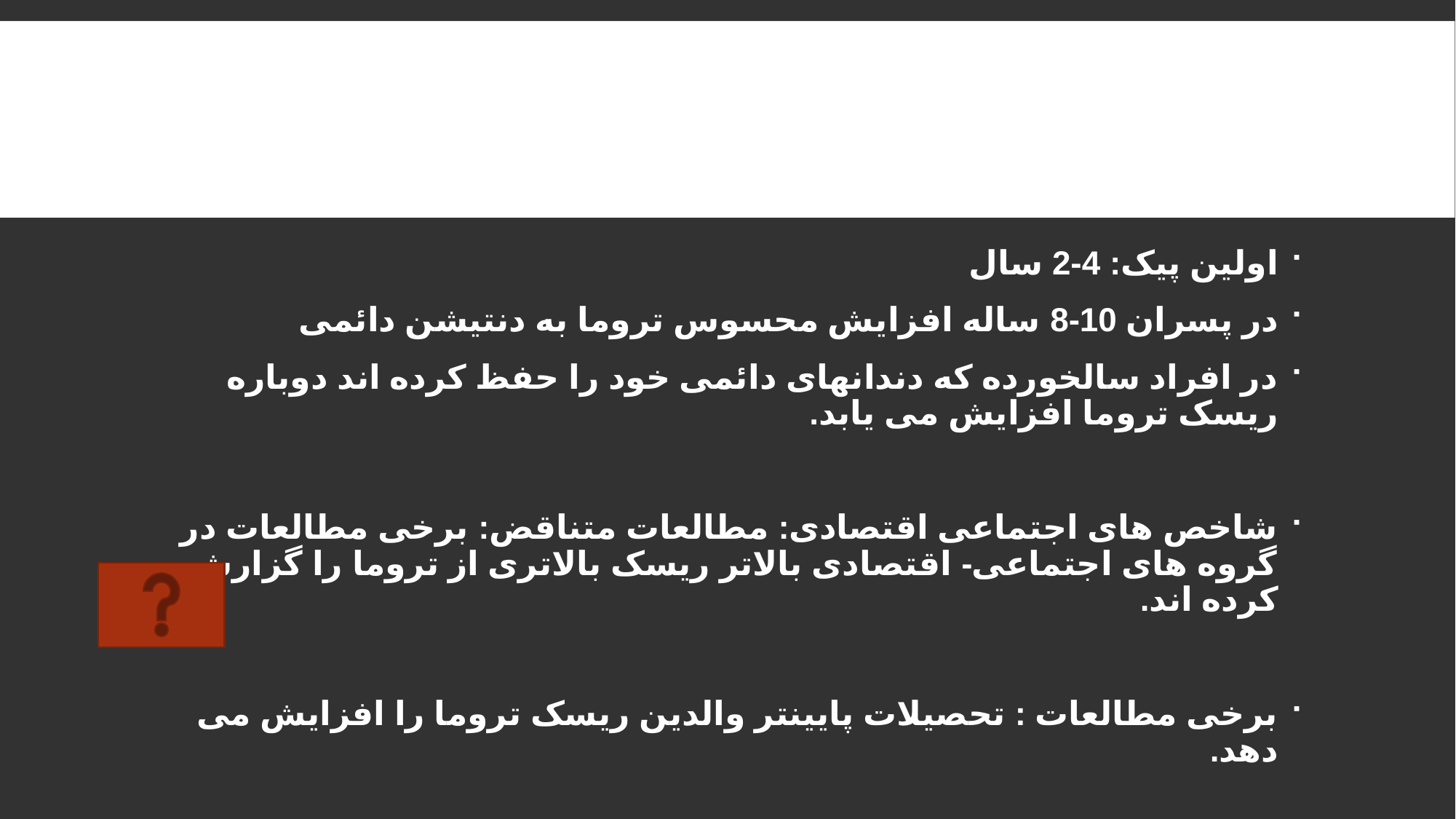

#
اولین پیک: 4-2 سال
در پسران 10-8 ساله افزایش محسوس تروما به دنتیشن دائمی
در افراد سالخورده که دندانهای دائمی خود را حفظ کرده اند دوباره ریسک تروما افزایش می یابد.

شاخص های اجتماعی اقتصادی: مطالعات متناقض: برخی مطالعات در گروه های اجتماعی- اقتصادی بالاتر ریسک بالاتری از تروما را گزارش کرده اند.

برخی مطالعات : تحصیلات پایینتر والدین ریسک تروما را افزایش می دهد.